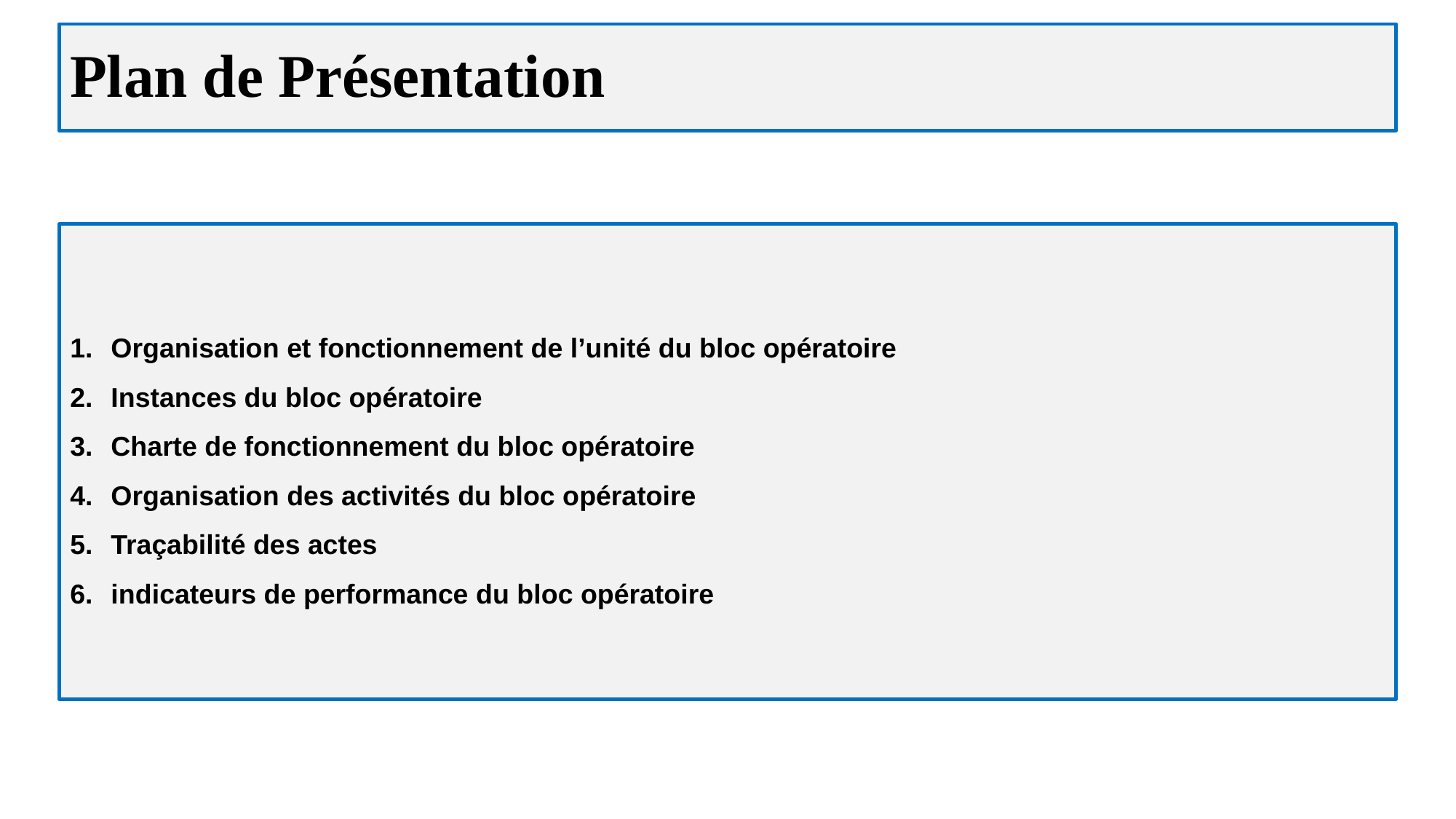

# Plan de Présentation
Organisation et fonctionnement de l’unité du bloc opératoire
Instances du bloc opératoire
Charte de fonctionnement du bloc opératoire
Organisation des activités du bloc opératoire
Traçabilité des actes
indicateurs de performance du bloc opératoire